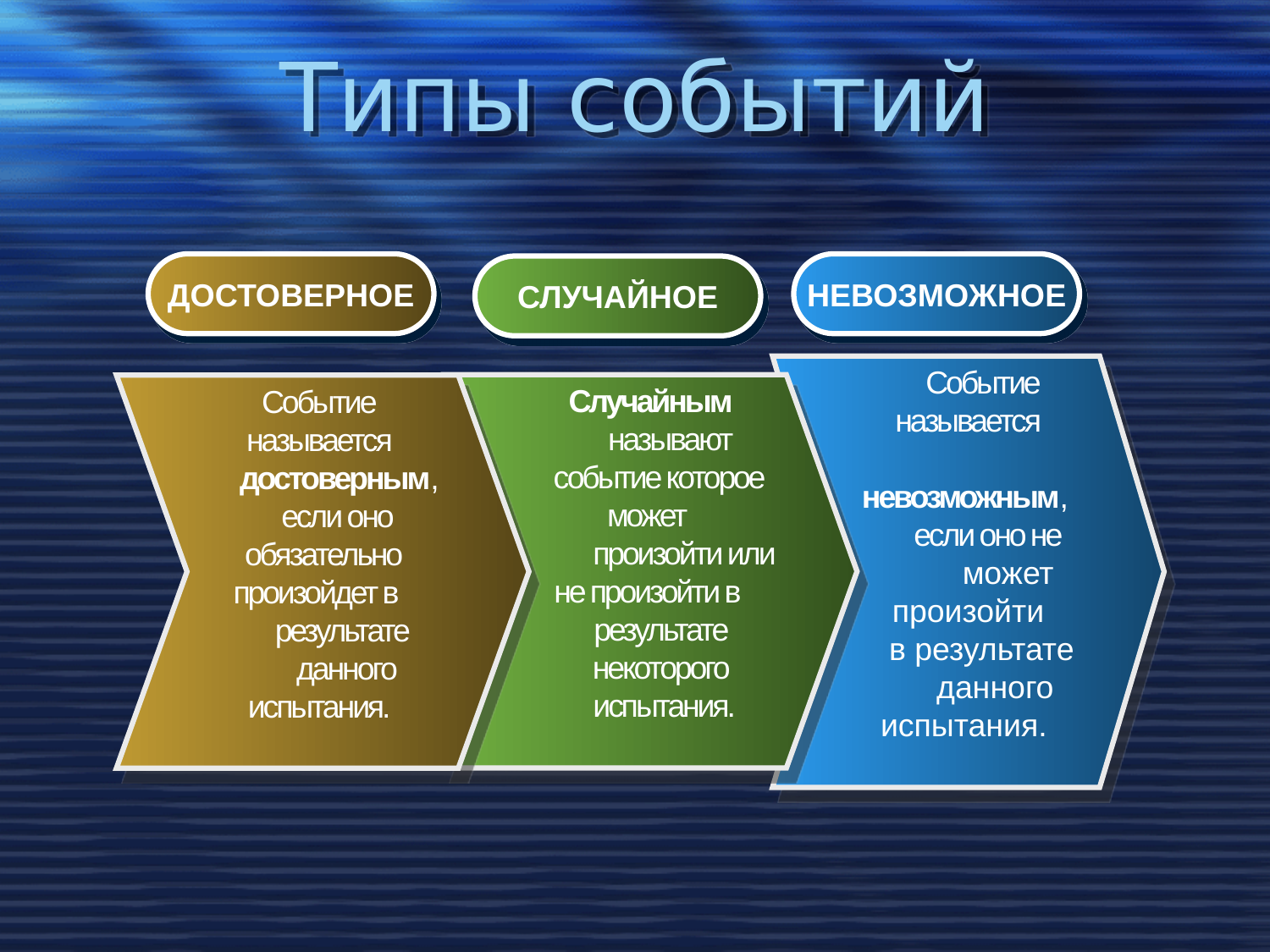

# Типы событий
ДОСТОВЕРНОЕ
НЕВОЗМОЖНОЕ
СЛУЧАЙНОЕ
 Случайным
       называют
  событие которое может
          произойти или не произойти в
    результате
    некоторого
     испытания.

Событие
называется
      достоверным,
    если оно обязательно произойдет в
       результате
       данного испытания.

    Событие называется
     невозможным,
       если оно не
         может произойти
    в результате
      данного испытания.